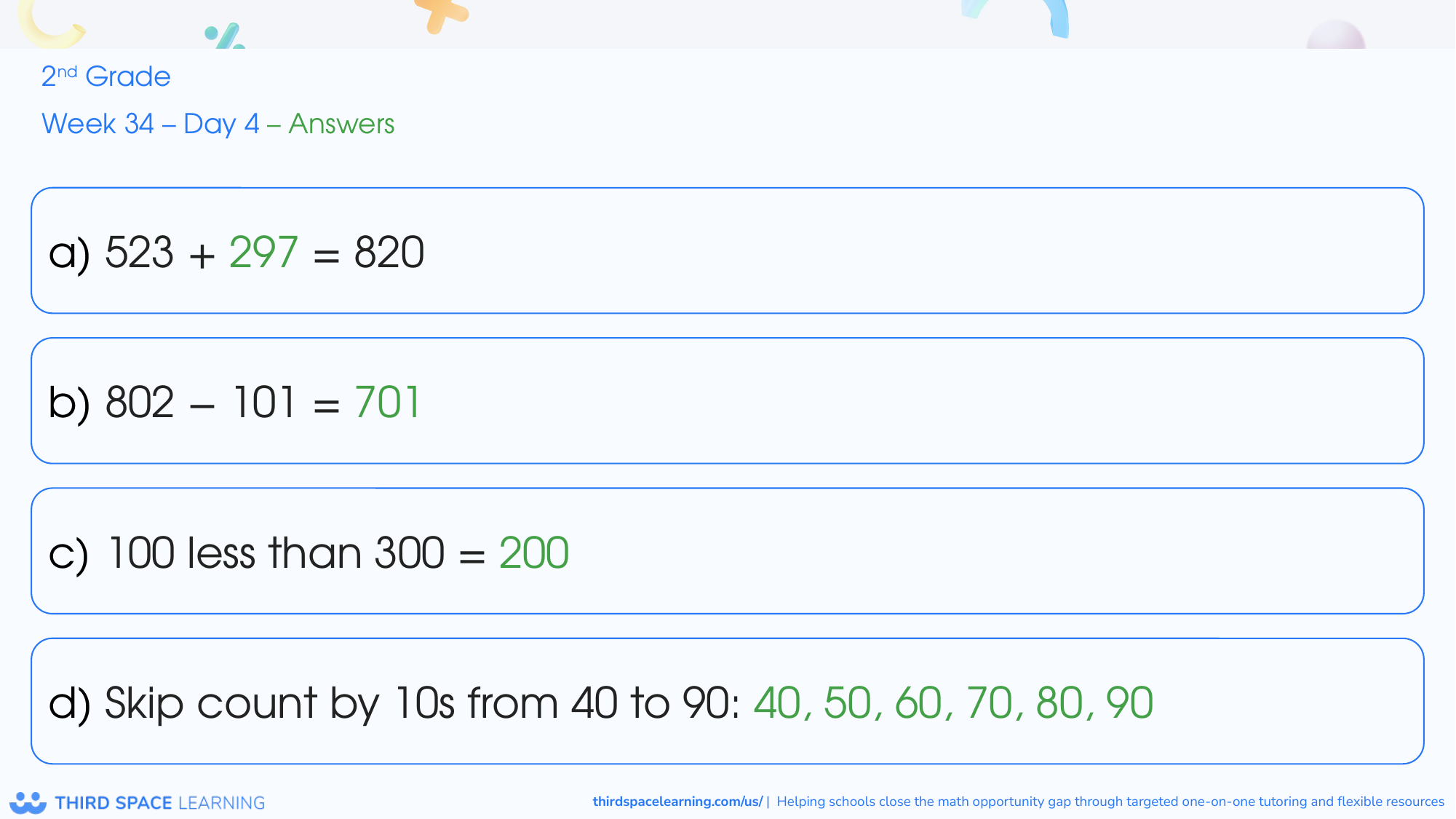

2nd Grade
Week 34 – Day 4 – Answers
523 + 297 = 820
802 − 101 = 701
100 less than 300 = 200
Skip count by 10s from 40 to 90: 40, 50, 60, 70, 80, 90